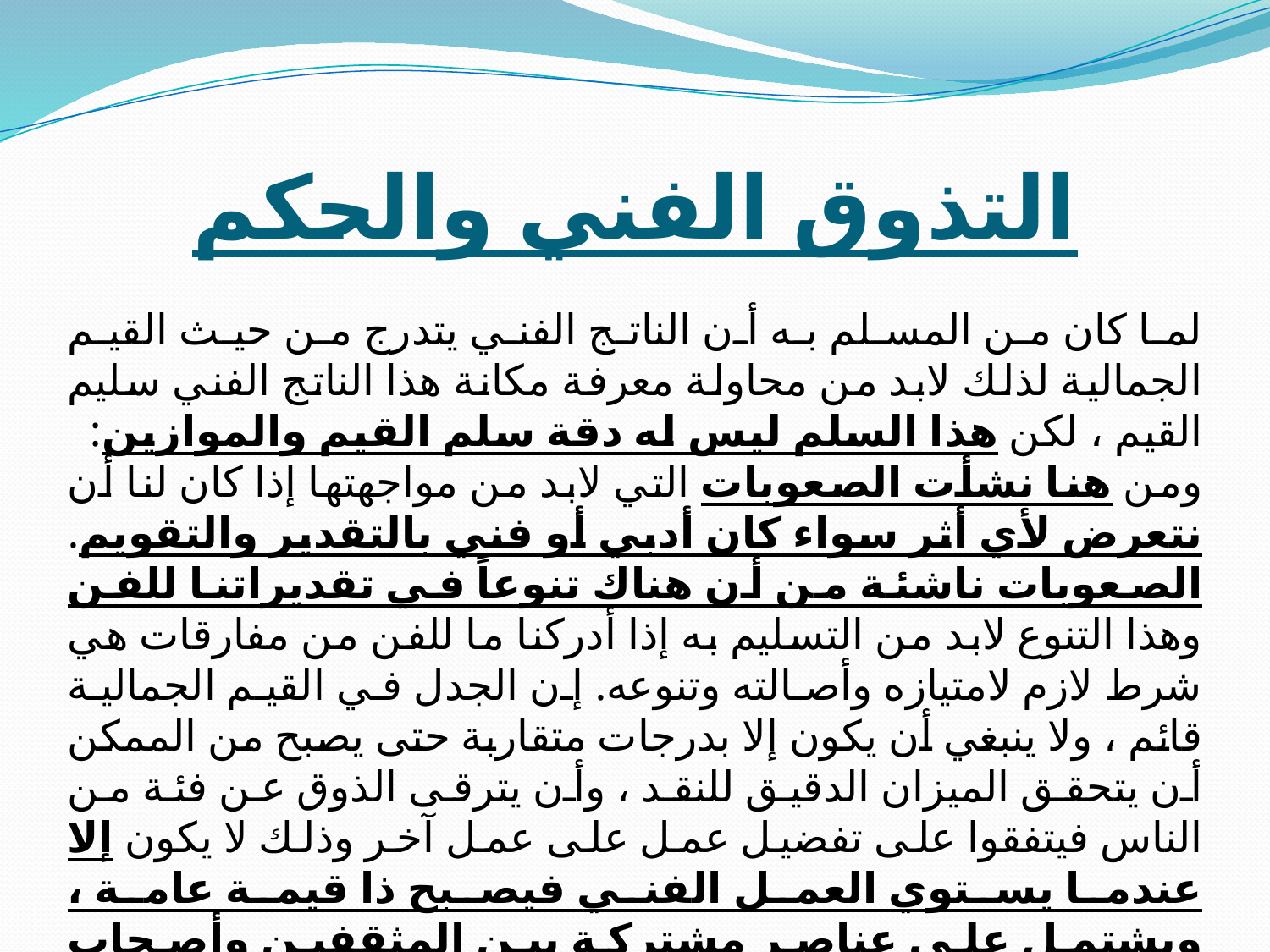

# التذوق الفني والحكم
لما كان من المسلم به أن الناتج الفني يتدرج من حيث القيم الجمالية لذلك لابد من محاولة معرفة مكانة هذا الناتج الفني سليم القيم ، لكن هذا السلم ليس له دقة سلم القيم والموازين: 
ومن هنا نشأت الصعوبات التي لابد من مواجهتها إذا كان لنا أن نتعرض لأي أثر سواء كان أدبي أو فني بالتقدير والتقويم. الصعوبات ناشئة من أن هناك تنوعاً في تقديراتنا للفن وهذا التنوع لابد من التسليم به إذا أدركنا ما للفن من مفارقات هي شرط لازم لامتيازه وأصالته وتنوعه. إن الجدل في القيم الجمالية قائم ، ولا ينبغي أن يكون إلا بدرجات متقاربة حتى يصبح من الممكن أن يتحقق الميزان الدقيق للنقد ، وأن يترقى الذوق عن فئة من الناس فيتفقوا على تفضيل عمل على عمل آخر وذلك لا يكون إلا عندما يستوي العمل الفني فيصبح ذا قيمة عامة ، ويشتمل على عناصر مشتركة بين المثقفين وأصحاب الذوق. ولكن كيف يمكن أن يترقى الذوق حتى يصبح وسيلة مشروعة من وسائل الحكم على العمل الفني؟